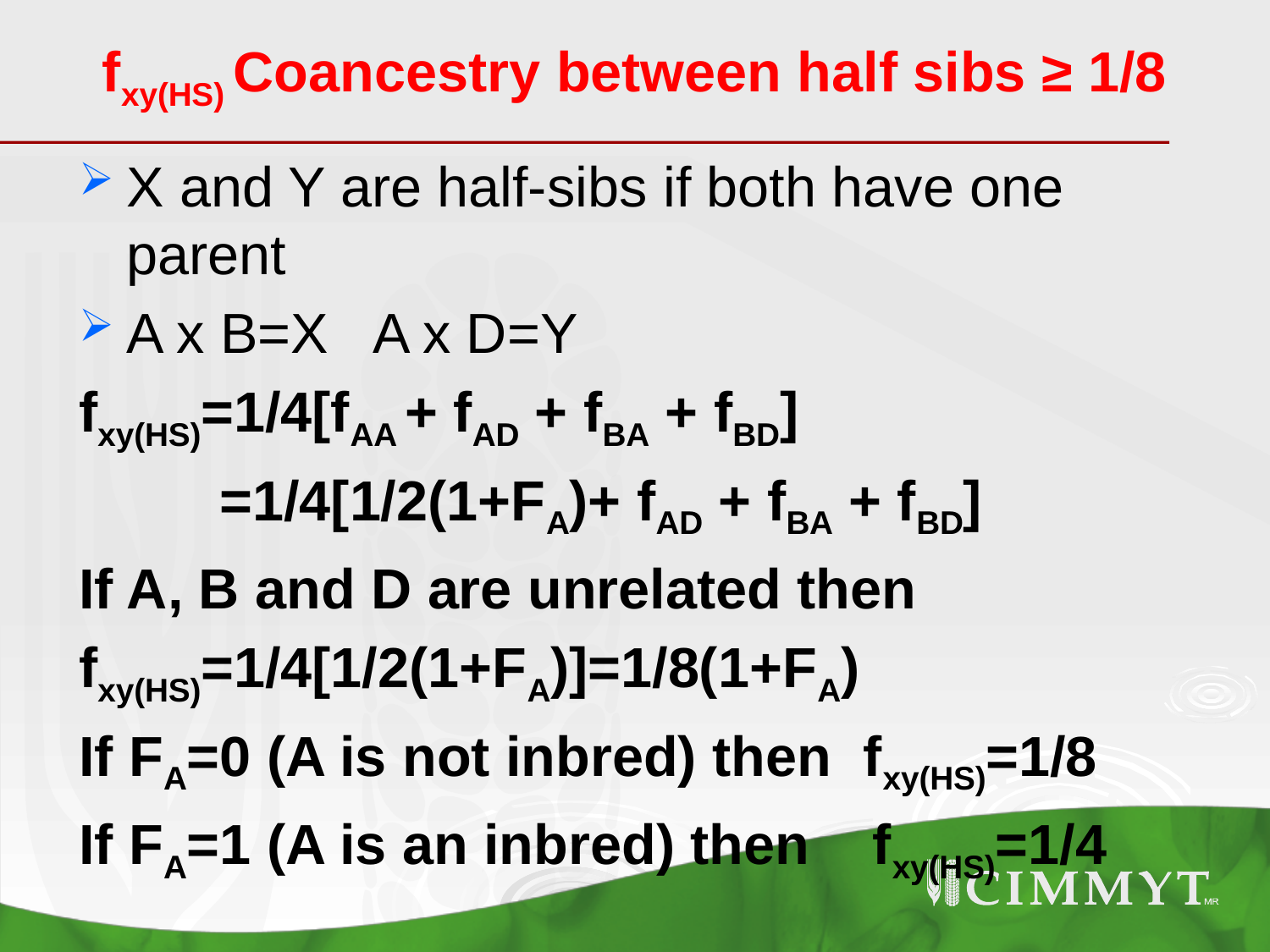

# fxy(HS) Coancestry between half sibs ≥ 1/8
X and Y are half-sibs if both have one parent
A x B=X   A x D=Y
fxy(HS)=1/4[fAA + fAD + fBA + fBD]
         =1/4[1/2(1+FA)+ fAD + fBA + fBD]
If A, B and D are unrelated then
fxy(HS)=1/4[1/2(1+FA)]=1/8(1+FA)
If FA=0 (A is not inbred) then  fxy(HS)=1/8
If FA=1 (A is an inbred) then    fxy(HS)=1/4